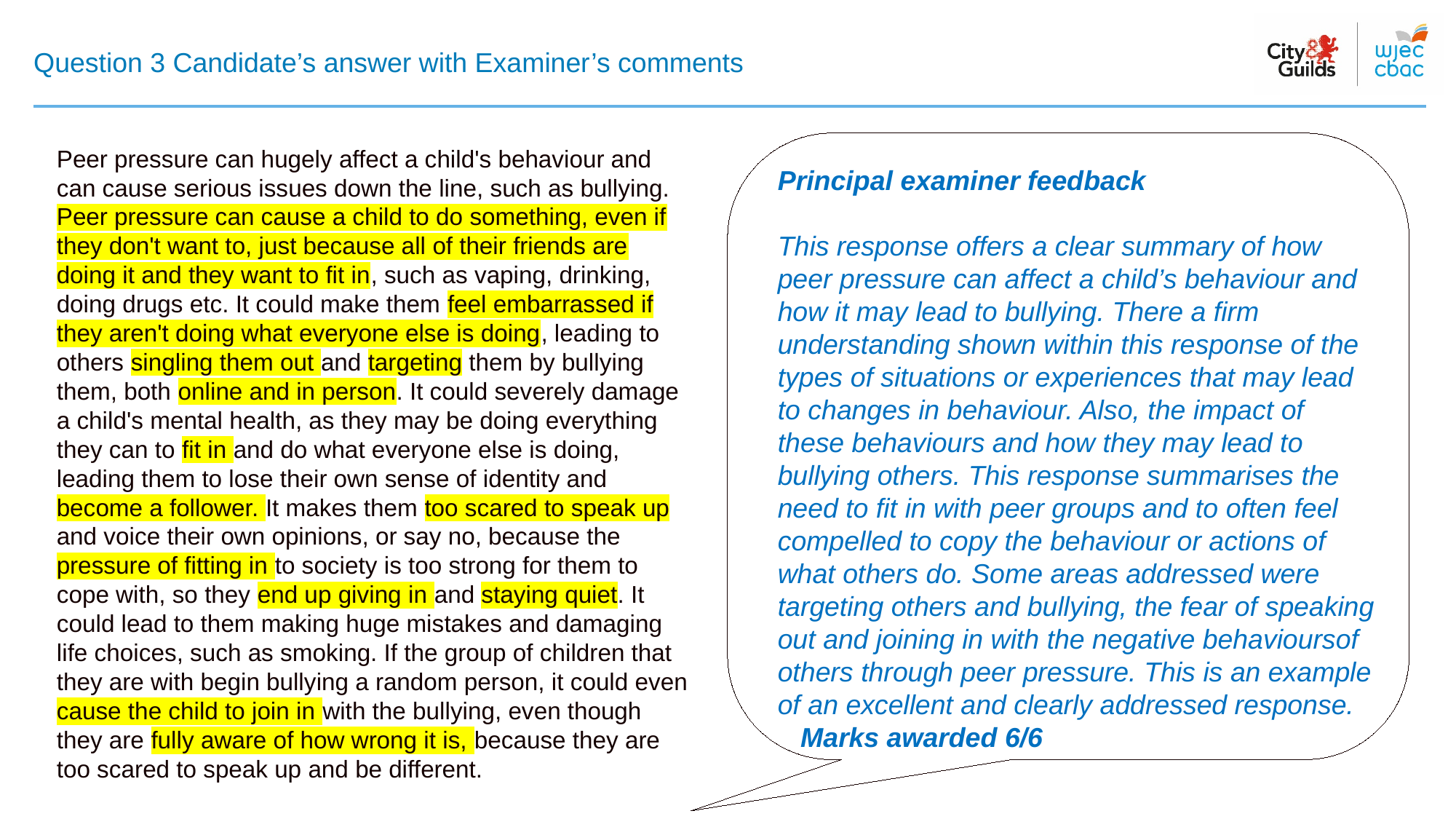

# Question 3 Candidate’s answer with Examiner’s comments

Peer pressure can hugely affect a child's behaviour and can cause serious issues down the line, such as bullying. Peer pressure can cause a child to do something, even if they don't want to, just because all of their friends are doing it and they want to fit in, such as vaping, drinking, doing drugs etc. It could make them feel embarrassed if they aren't doing what everyone else is doing, leading to others singling them out and targeting them by bullying them, both online and in person. It could severely damage a child's mental health, as they may be doing everything they can to fit in and do what everyone else is doing, leading them to lose their own sense of identity and become a follower. It makes them too scared to speak up and voice their own opinions, or say no, because the pressure of fitting in to society is too strong for them to cope with, so they end up giving in and staying quiet. It could lead to them making huge mistakes and damaging life choices, such as smoking. If the group of children that they are with begin bullying a random person, it could even cause the child to join in with the bullying, even though they are fully aware of how wrong it is, because they are too scared to speak up and be different.
Principal examiner feedback​
​
This response offers a clear summary of how peer pressure can affect a child’s behaviour and how it may lead to bullying. There a firm understanding shown within this response of the types of situations or experiences that may lead to changes in behaviour. Also, the impact of these behaviours and how they may lead to bullying others. This response summarises the need to fit in with peer groups and to often feel compelled to copy the behaviour or actions of what others do. Some areas addressed were targeting others and bullying, the fear of speaking out and joining in with the negative behavioursof others through peer pressure. This is an example of an excellent and clearly addressed response.
   Marks awarded 6/6